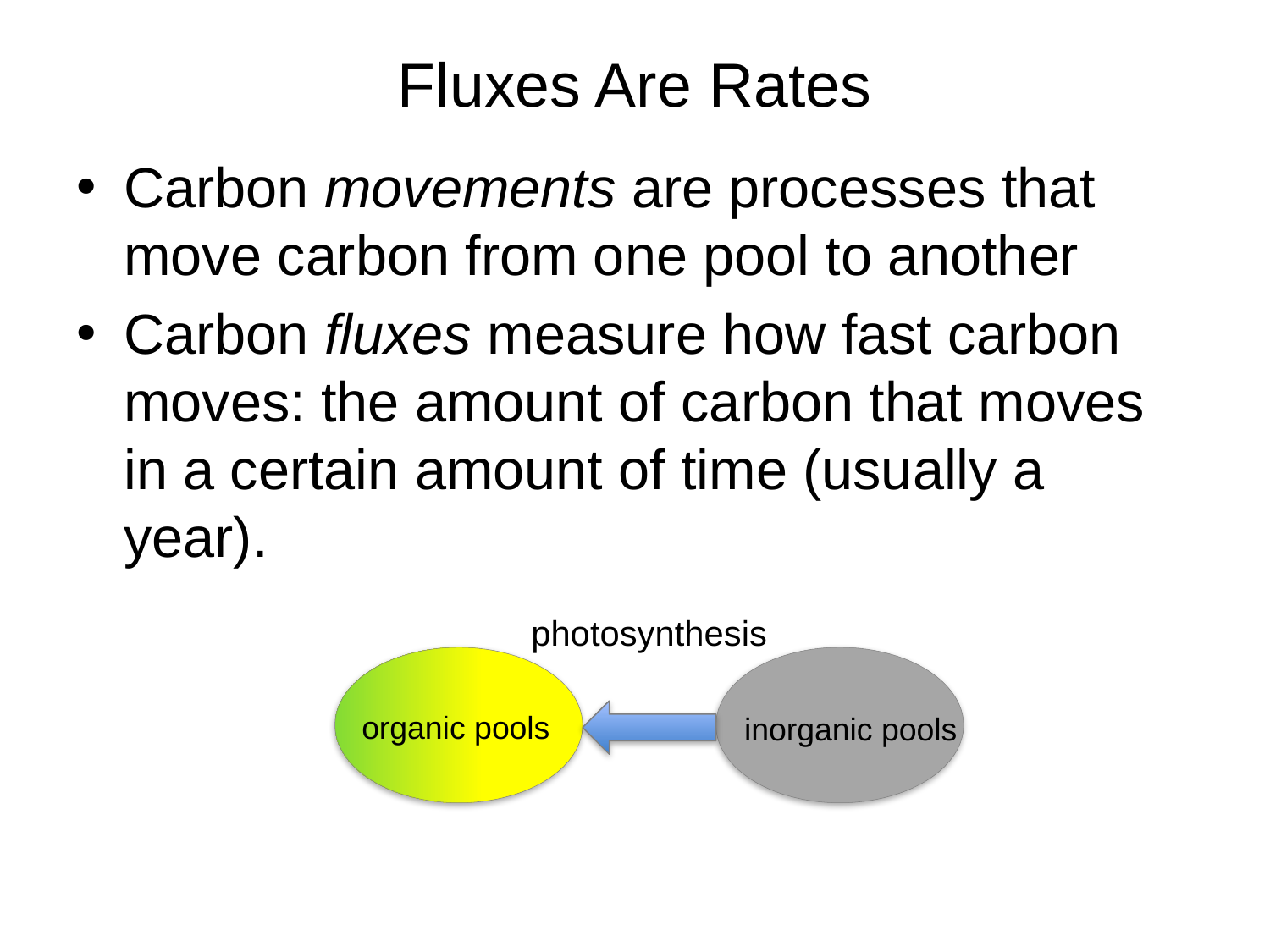

# Fluxes Are Rates
Carbon movements are processes that move carbon from one pool to another
Carbon fluxes measure how fast carbon moves: the amount of carbon that moves in a certain amount of time (usually a year).
photosynthesis

organic pools
inorganic pools